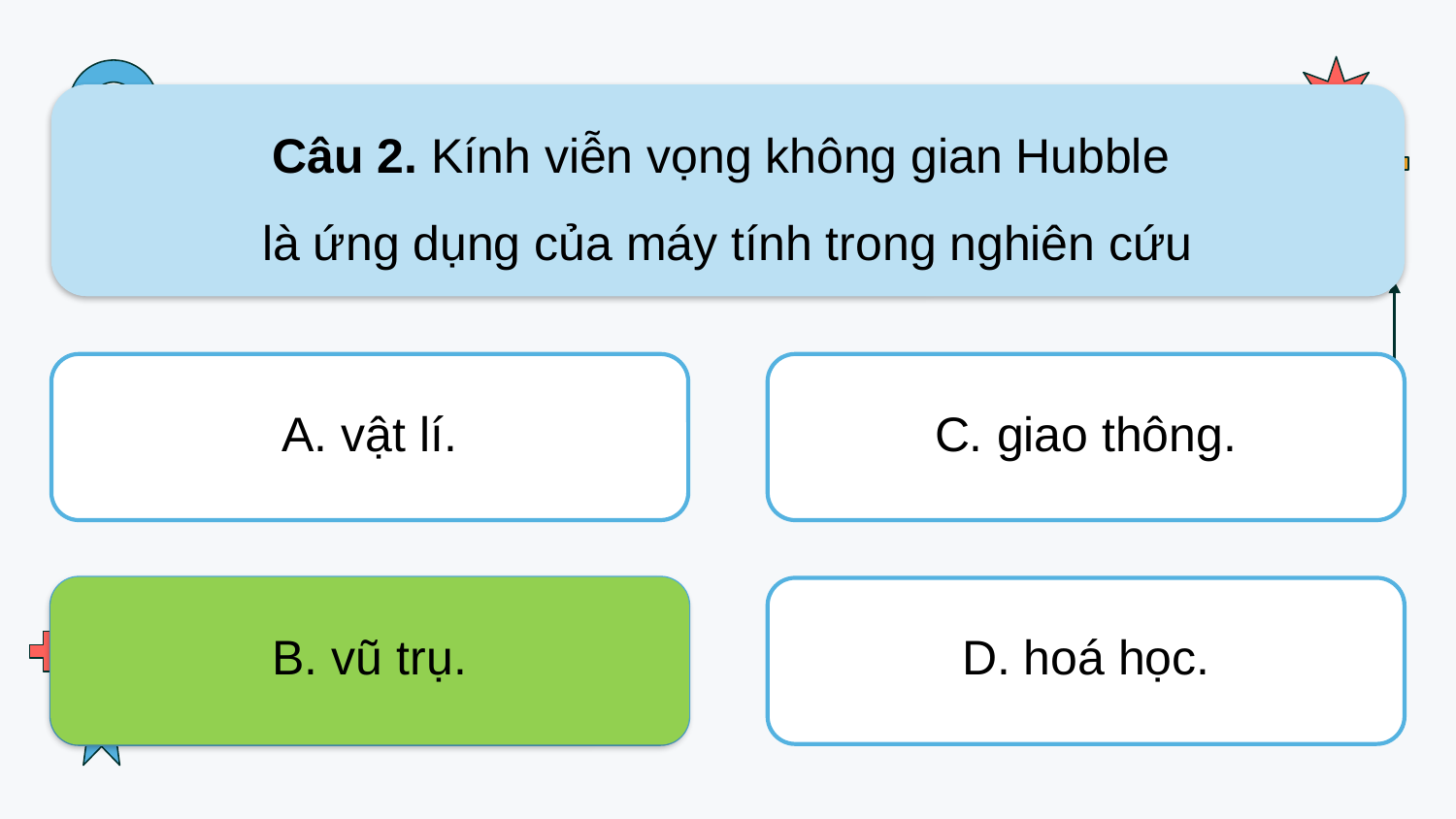

Câu 2. Kính viễn vọng không gian Hubble
là ứng dụng của máy tính trong nghiên cứu
A. vật lí.
C. giao thông.
B. vũ trụ.
B. vũ trụ.
D. hoá học.